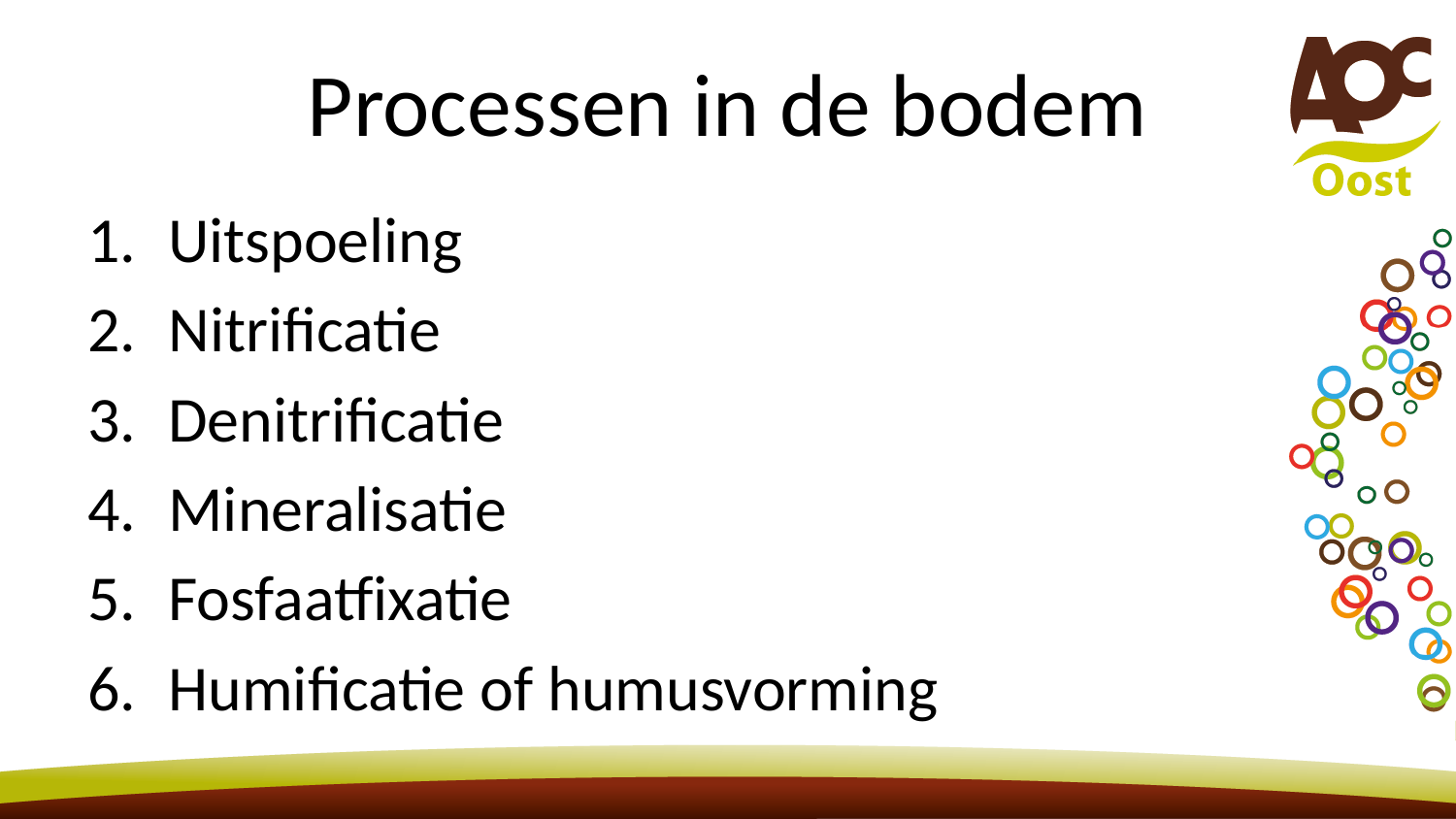

# Processen in de bodem
Uitspoeling
Nitrificatie
Denitrificatie
Mineralisatie
Fosfaatfixatie
Humificatie of humusvorming